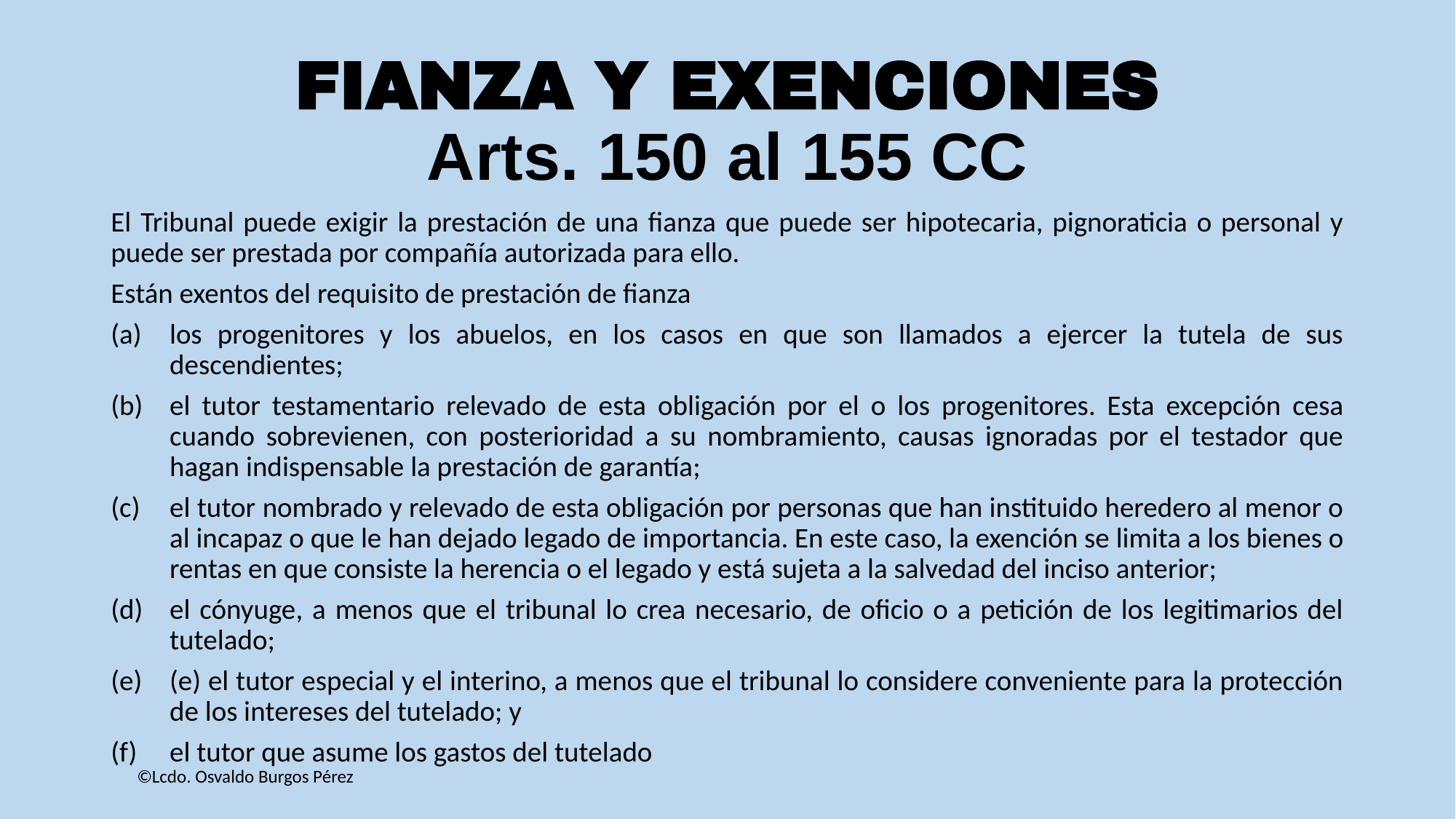

# FIANZA Y EXENCIONES Arts. 150 al 155 CC
El Tribunal puede exigir la prestación de una fianza que puede ser hipotecaria, pignoraticia o personal y puede ser prestada por compañía autorizada para ello.
Están exentos del requisito de prestación de fianza
los progenitores y los abuelos, en los casos en que son llamados a ejercer la tutela de sus descendientes;
el tutor testamentario relevado de esta obligación por el o los progenitores. Esta excepción cesa cuando sobrevienen, con posterioridad a su nombramiento, causas ignoradas por el testador que hagan indispensable la prestación de garantía;
el tutor nombrado y relevado de esta obligación por personas que han instituido heredero al menor o al incapaz o que le han dejado legado de importancia. En este caso, la exención se limita a los bienes o rentas en que consiste la herencia o el legado y está sujeta a la salvedad del inciso anterior;
el cónyuge, a menos que el tribunal lo crea necesario, de oficio o a petición de los legitimarios del tutelado;
(e) el tutor especial y el interino, a menos que el tribunal lo considere conveniente para la protección de los intereses del tutelado; y
el tutor que asume los gastos del tutelado

©Lcdo. Osvaldo Burgos Pérez